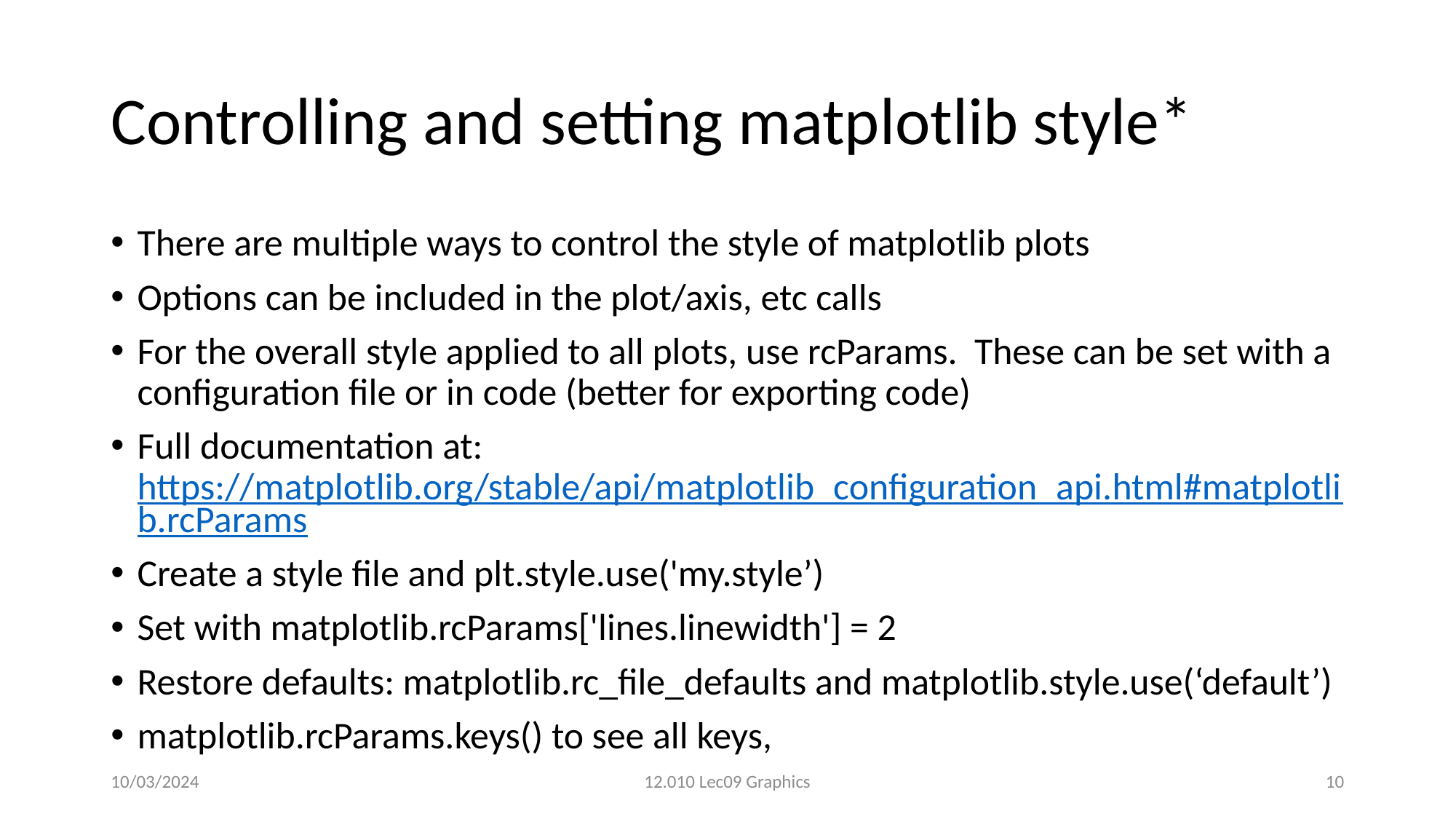

# Controlling and setting matplotlib style*
There are multiple ways to control the style of matplotlib plots
Options can be included in the plot/axis, etc calls
For the overall style applied to all plots, use rcParams.  These can be set with a configuration file or in code (better for exporting code)
Full documentation at:
https://matplotlib.org/stable/api/matplotlib_configuration_api.html#matplotlib.rcParams
Create a style file and plt.style.use('my.style’)
Set with matplotlib.rcParams['lines.linewidth'] = 2
Restore defaults: matplotlib.rc_file_defaults and matplotlib.style.use(‘default’)
matplotlib.rcParams.keys() to see all keys,

10/03/2024
12.010 Lec09 Graphics
10